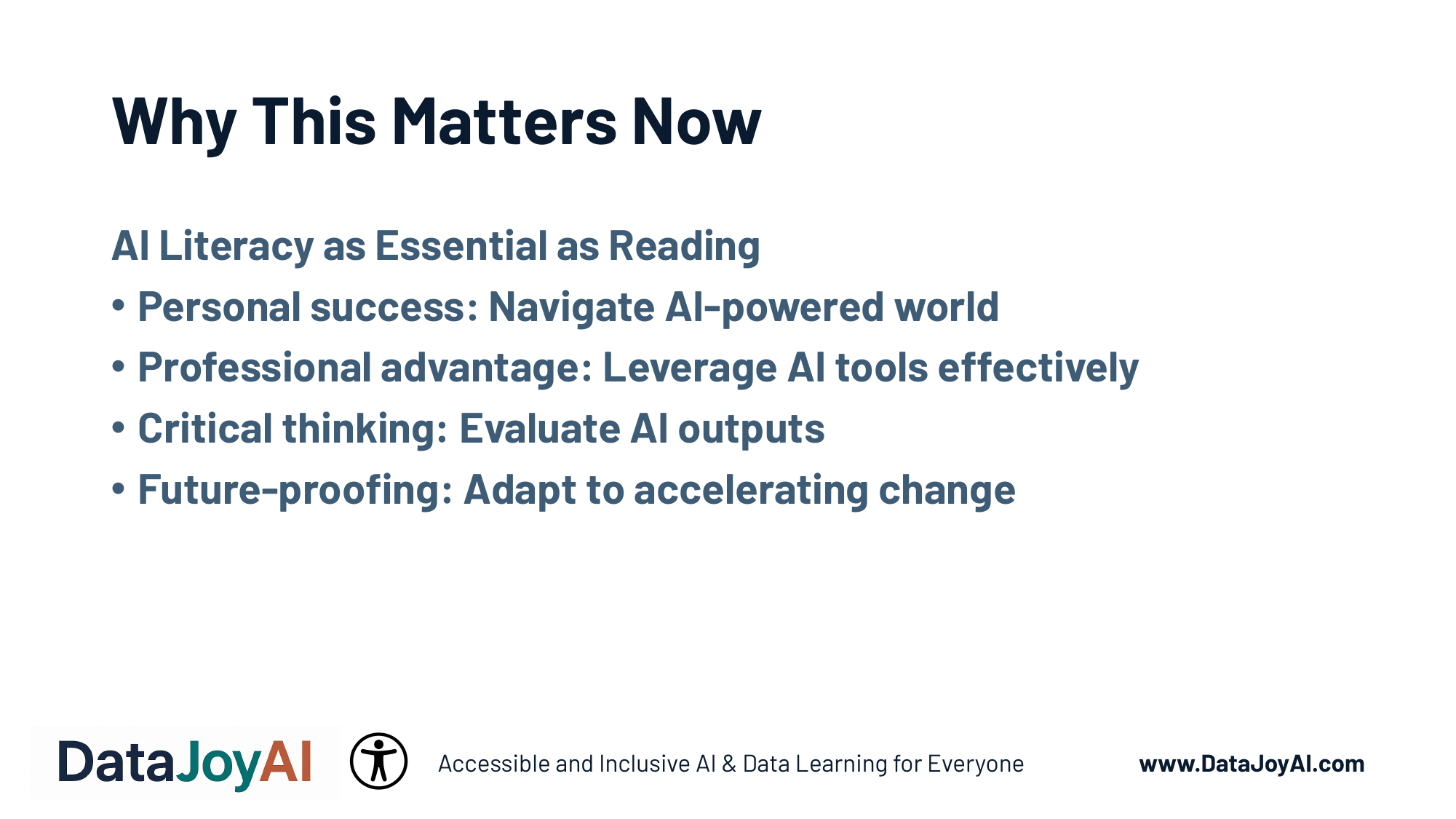

# Why This Matters Now
AI Literacy as Essential as Reading
Personal success: Navigate AI-powered world
Professional advantage: Leverage AI tools effectively
Critical thinking: Evaluate AI outputs
Future-proofing: Adapt to accelerating change